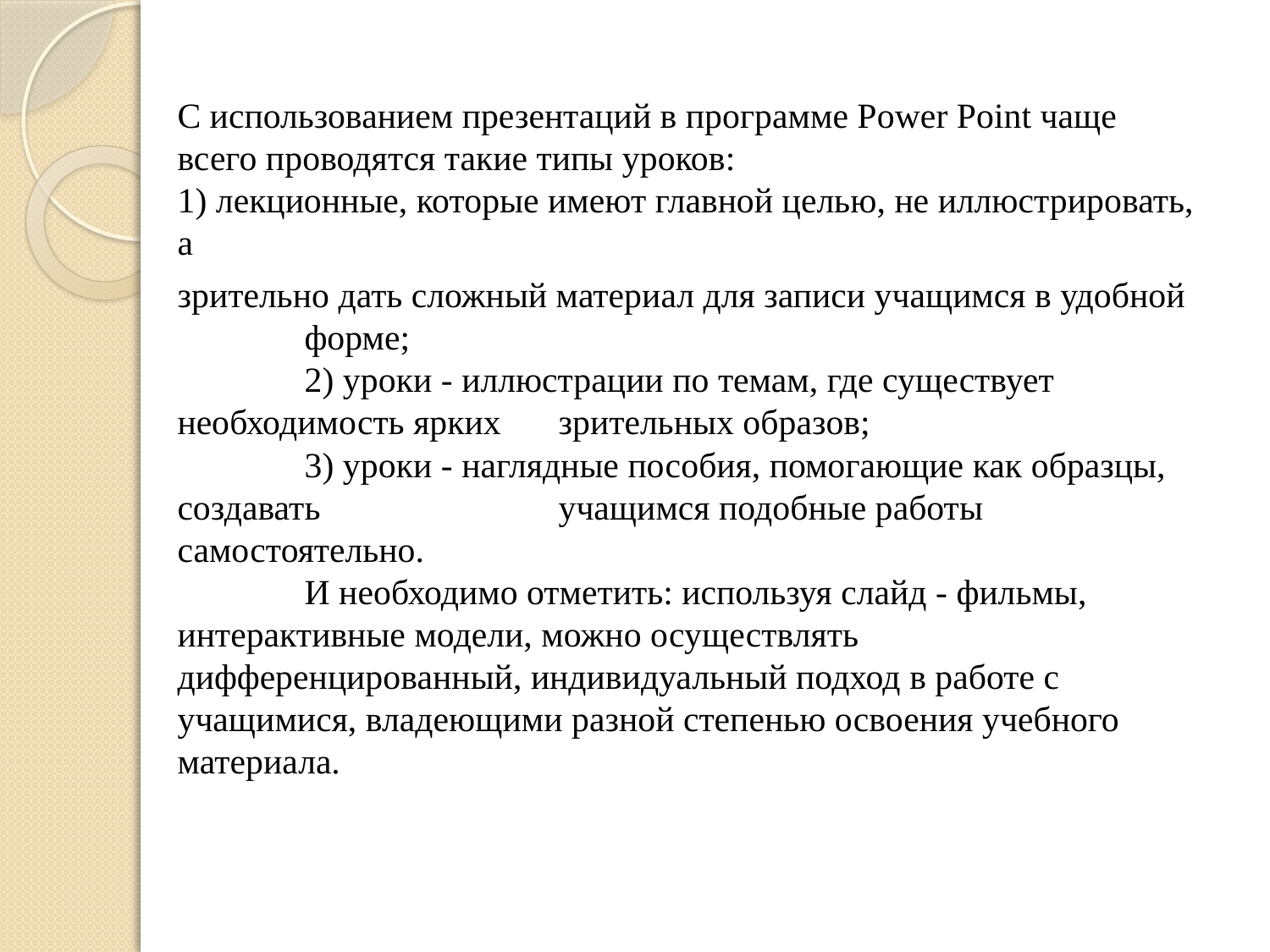

#
С использованием презентаций в программе Power Point чаще всего проводятся такие типы уроков:
1) лекционные, которые имеют главной целью, не иллюстрировать, а
зрительно дать сложный материал для записи учащимся в удобной 	форме;
	2) уроки - иллюстрации по темам, где существует необходимость ярких 	зрительных образов;
	3) уроки - наглядные пособия, помогающие как образцы, создавать 		учащимся подобные работы самостоятельно.
	И необходимо отметить: используя слайд - фильмы, интерактивные модели, можно осуществлять дифференцированный, индивидуальный подход в работе с учащимися, владеющими разной степенью освоения учебного материала.